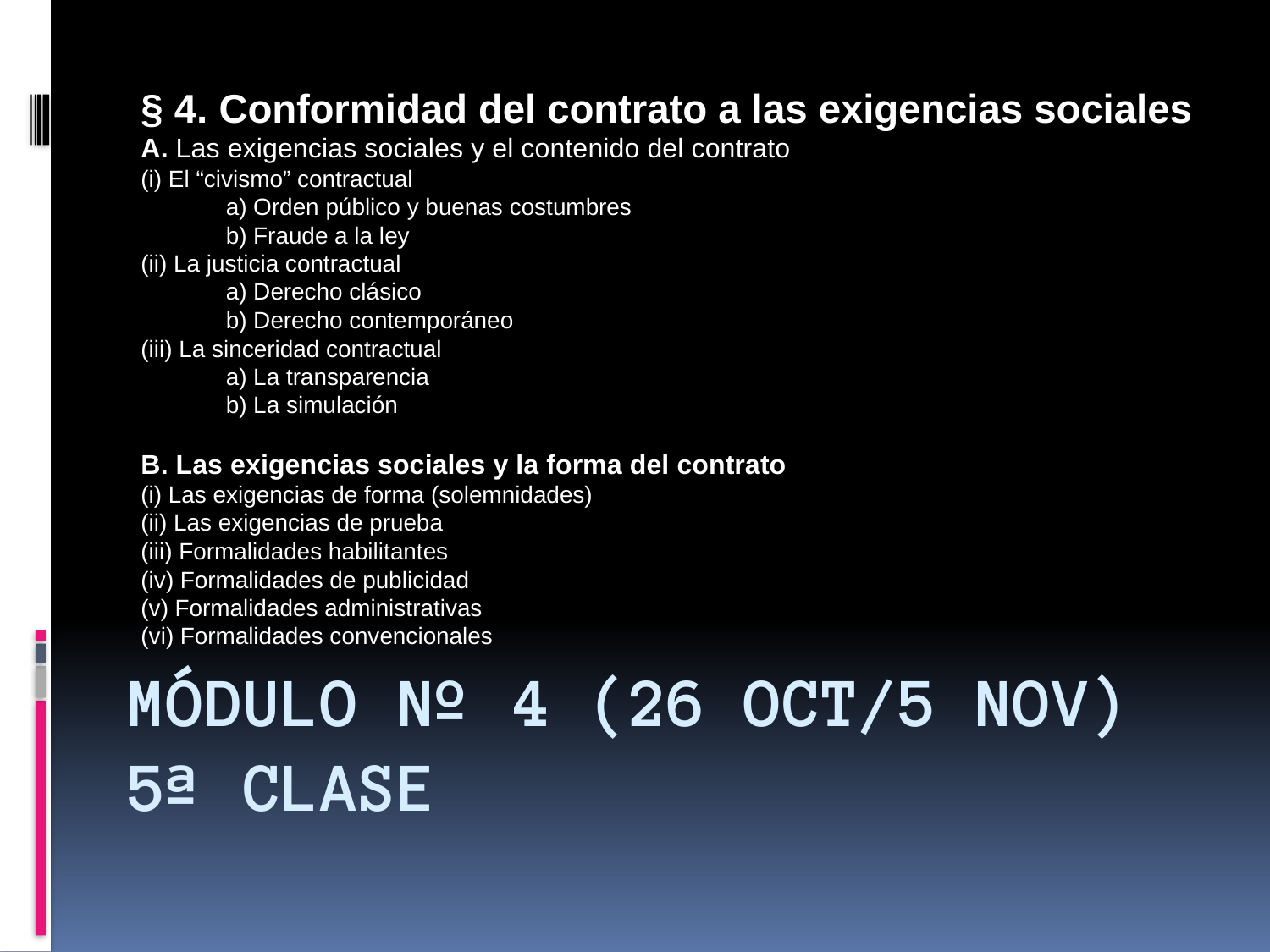

§ 4. Conformidad del contrato a las exigencias sociales
A. Las exigencias sociales y el contenido del contrato
(i) El “civismo” contractual
	a) Orden público y buenas costumbres
	b) Fraude a la ley
(ii) La justicia contractual
	a) Derecho clásico
	b) Derecho contemporáneo
(iii) La sinceridad contractual
	a) La transparencia
	b) La simulación

B. Las exigencias sociales y la forma del contrato
(i) Las exigencias de forma (solemnidades)
(ii) Las exigencias de prueba
(iii) Formalidades habilitantes
(iv) Formalidades de publicidad
(v) Formalidades administrativas
(vi) Formalidades convencionales
Módulo nº 4 (26 oct/5 nov)
5ª Clase